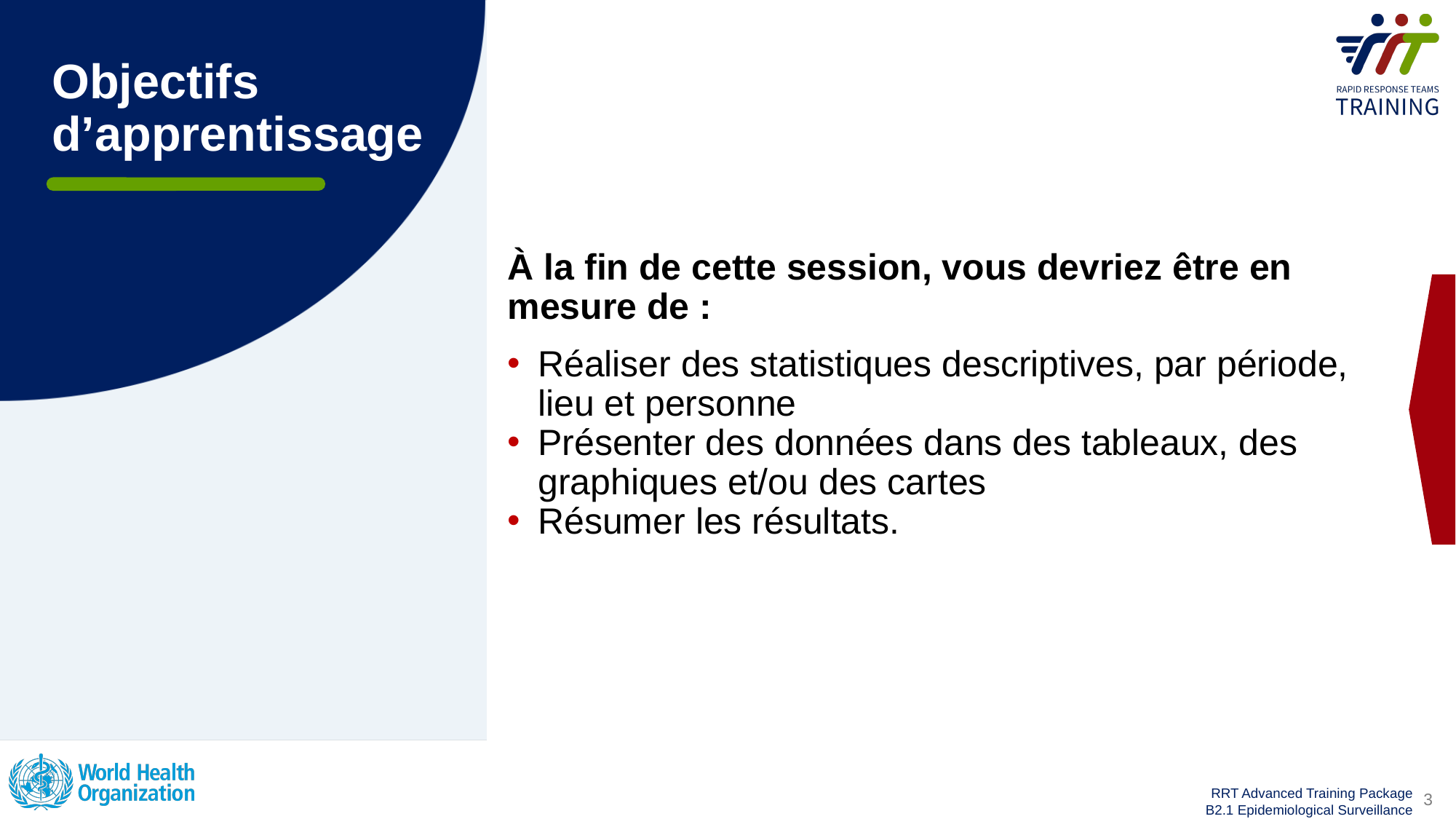

Objectifs d’apprentissage
À la fin de cette session, vous devriez être en mesure de :
Réaliser des statistiques descriptives, par période, lieu et personne
Présenter des données dans des tableaux, des graphiques et/ou des cartes
Résumer les résultats.